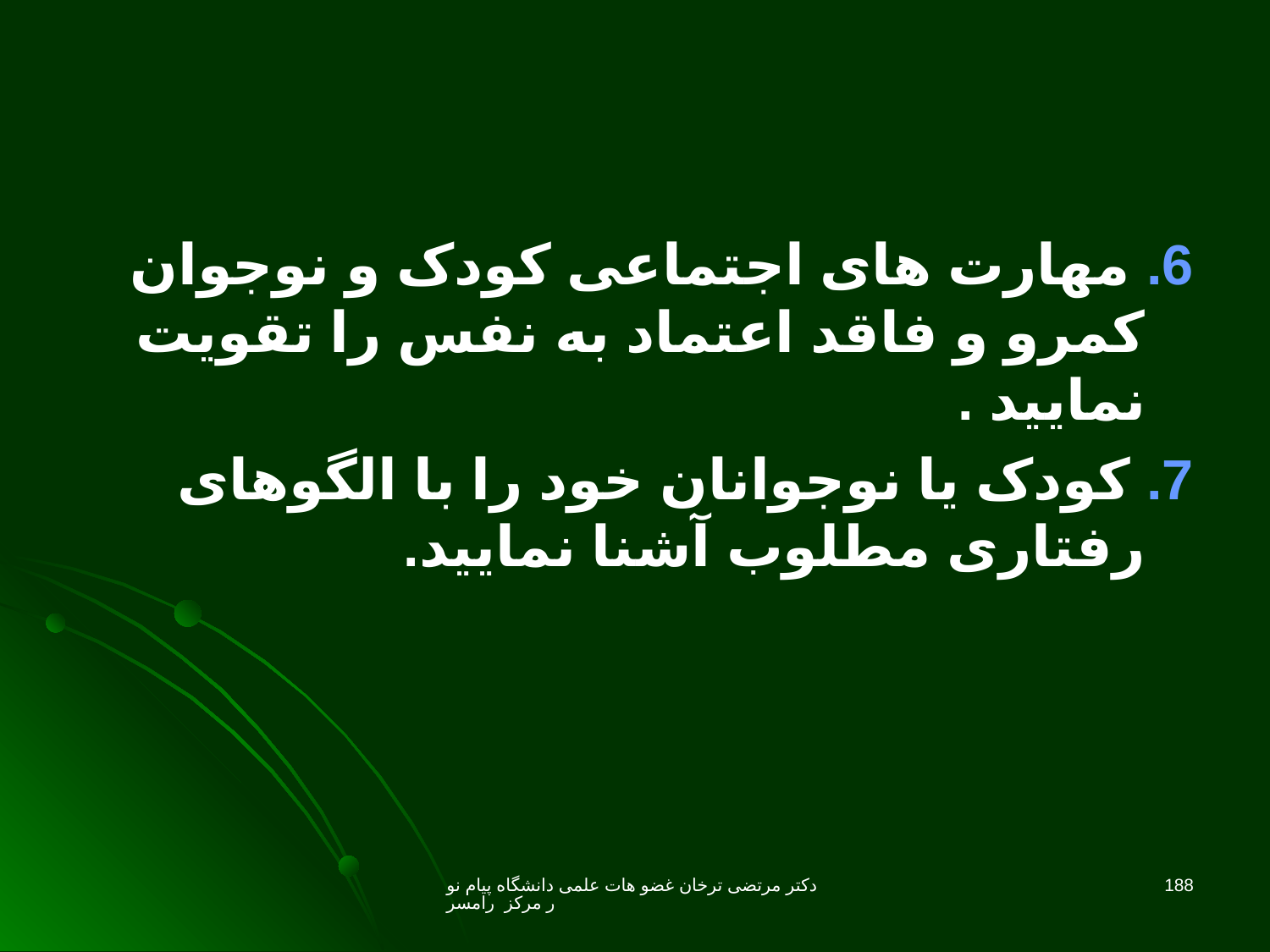

6. مهارت های اجتماعی کودک و نوجوان کمرو و فاقد اعتماد به نفس را تقویت نمایید .
7. کودک یا نوجوانان خود را با الگوهای رفتاری مطلوب آشنا نمایید.

دکتر مرتضی ترخان غضو هات علمی دانشگاه پیام نور مرکز رامسر
188